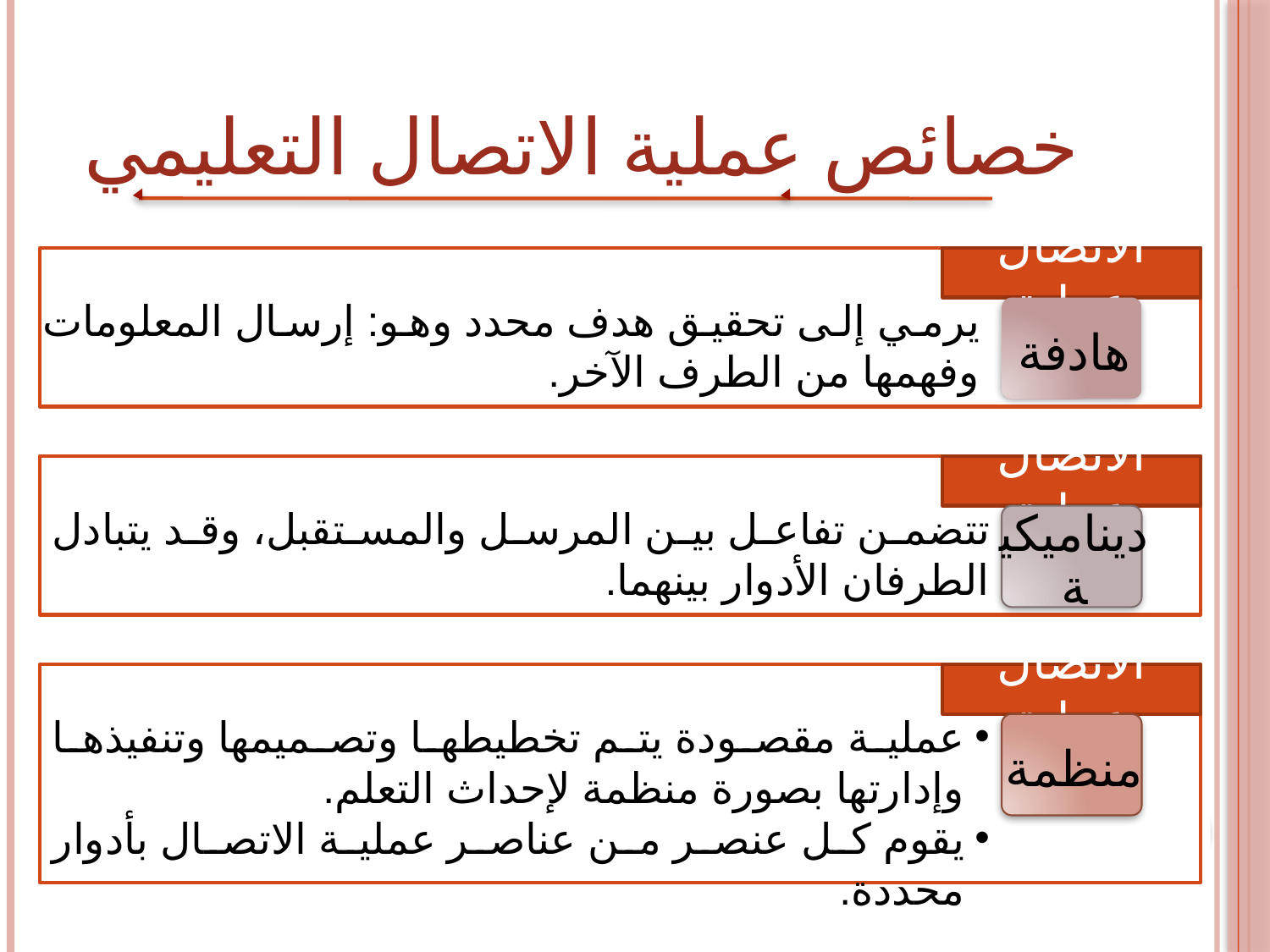

خصائص عملية الاتصال التعليمي

الاتصال عملية
يرمي إلى تحقيق هدف محدد وهو: إرسال المعلومات وفهمها من الطرف الآخر.
هادفة

الاتصال عملية
تتضمن تفاعل بين المرسل والمستقبل، وقد يتبادل الطرفان الأدوار بينهما.
ديناميكية

الاتصال عملية
عملية مقصودة يتم تخطيطها وتصميمها وتنفيذها وإدارتها بصورة منظمة لإحداث التعلم.
يقوم كل عنصر من عناصر عملية الاتصال بأدوار محددة.
منظمة

7